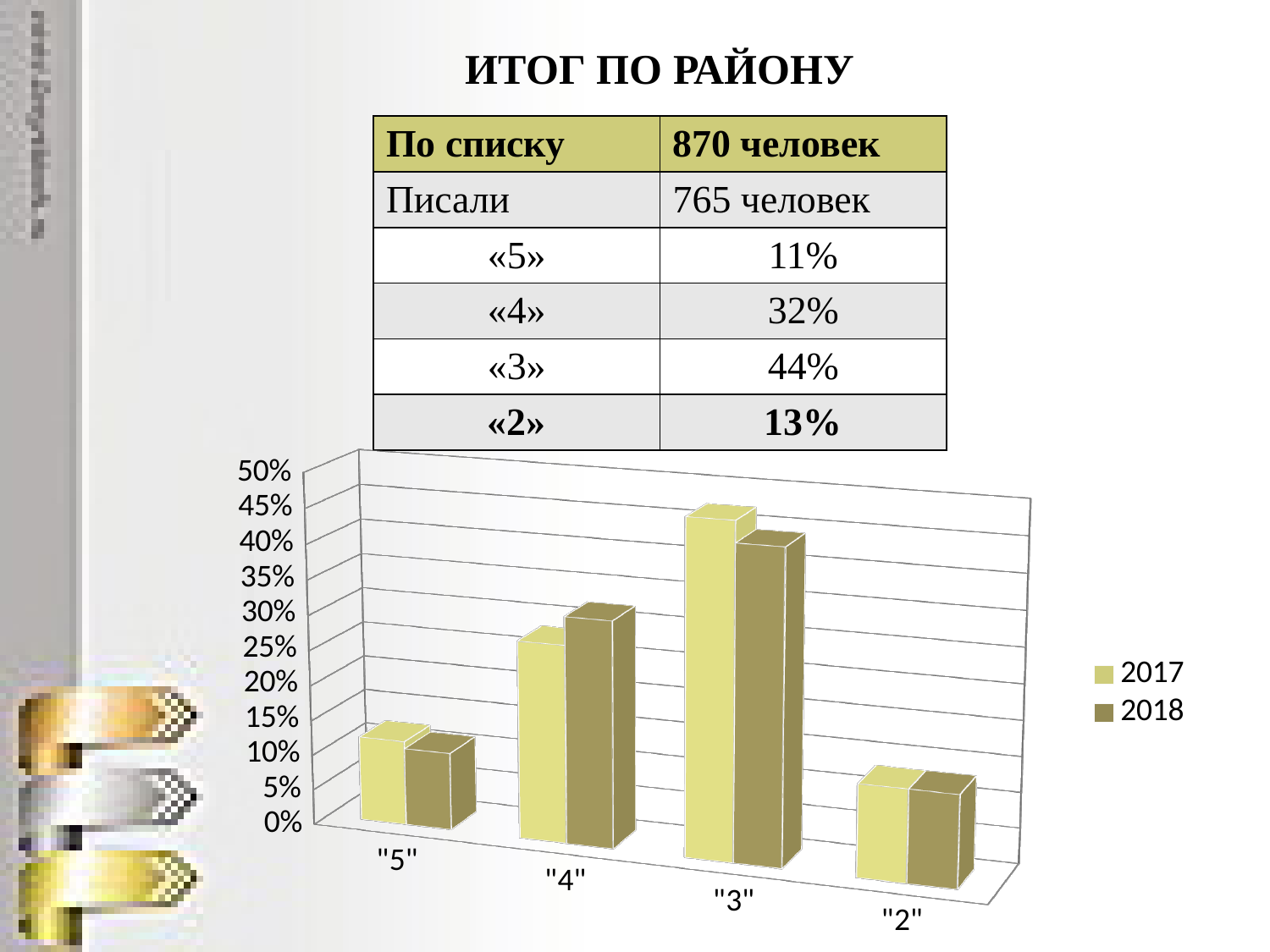

ИТОГ ПО РАЙОНУ
| По списку | 870 человек |
| --- | --- |
| Писали | 765 человек |
| «5» | 11% |
| «4» | 32% |
| «3» | 44% |
| «2» | 13% |

[unsupported chart]